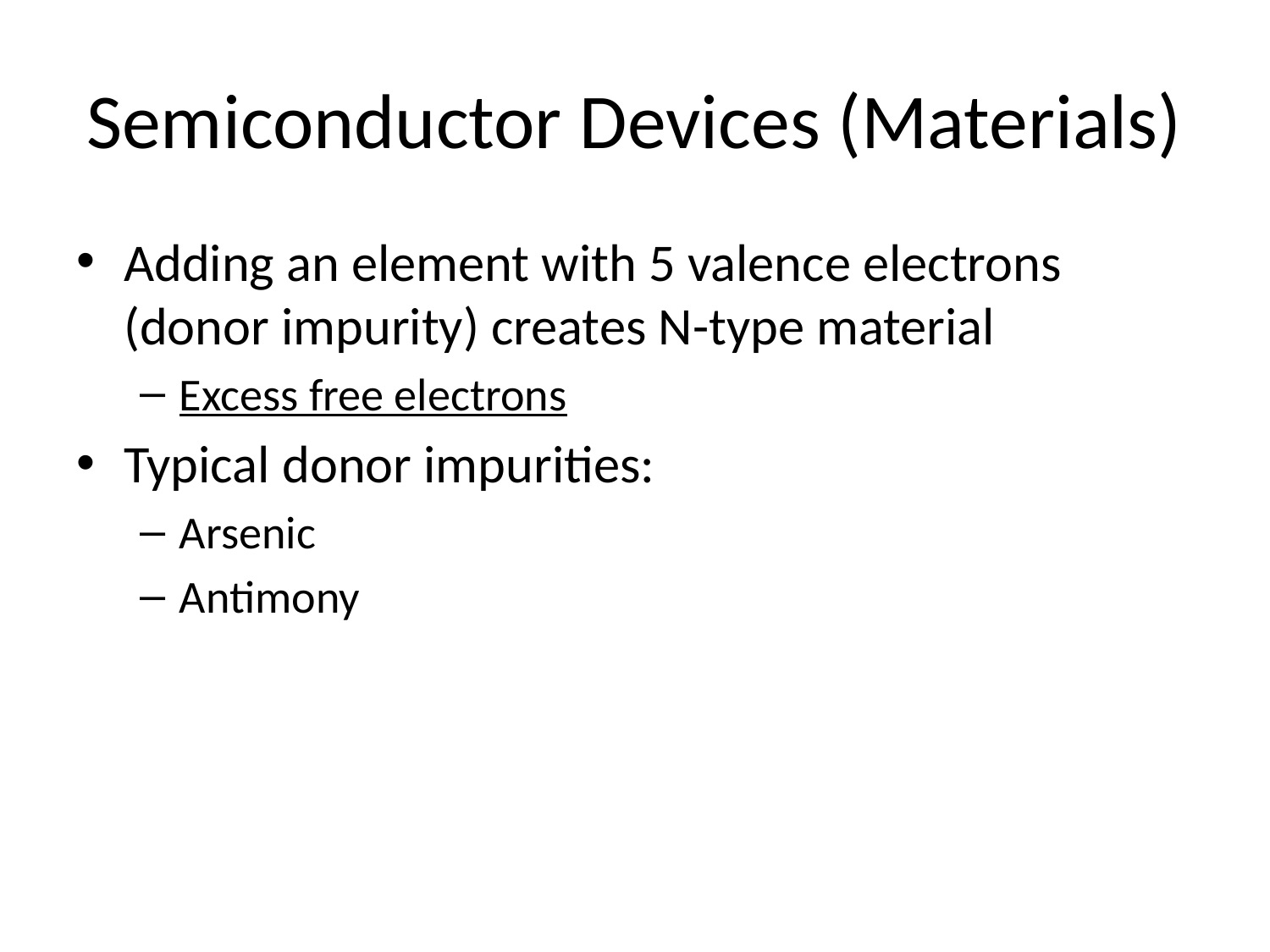

# Semiconductor Devices (Materials)
Adding an element with 5 valence electrons (donor impurity) creates N-type material
Excess free electrons
Typical donor impurities:
Arsenic
Antimony